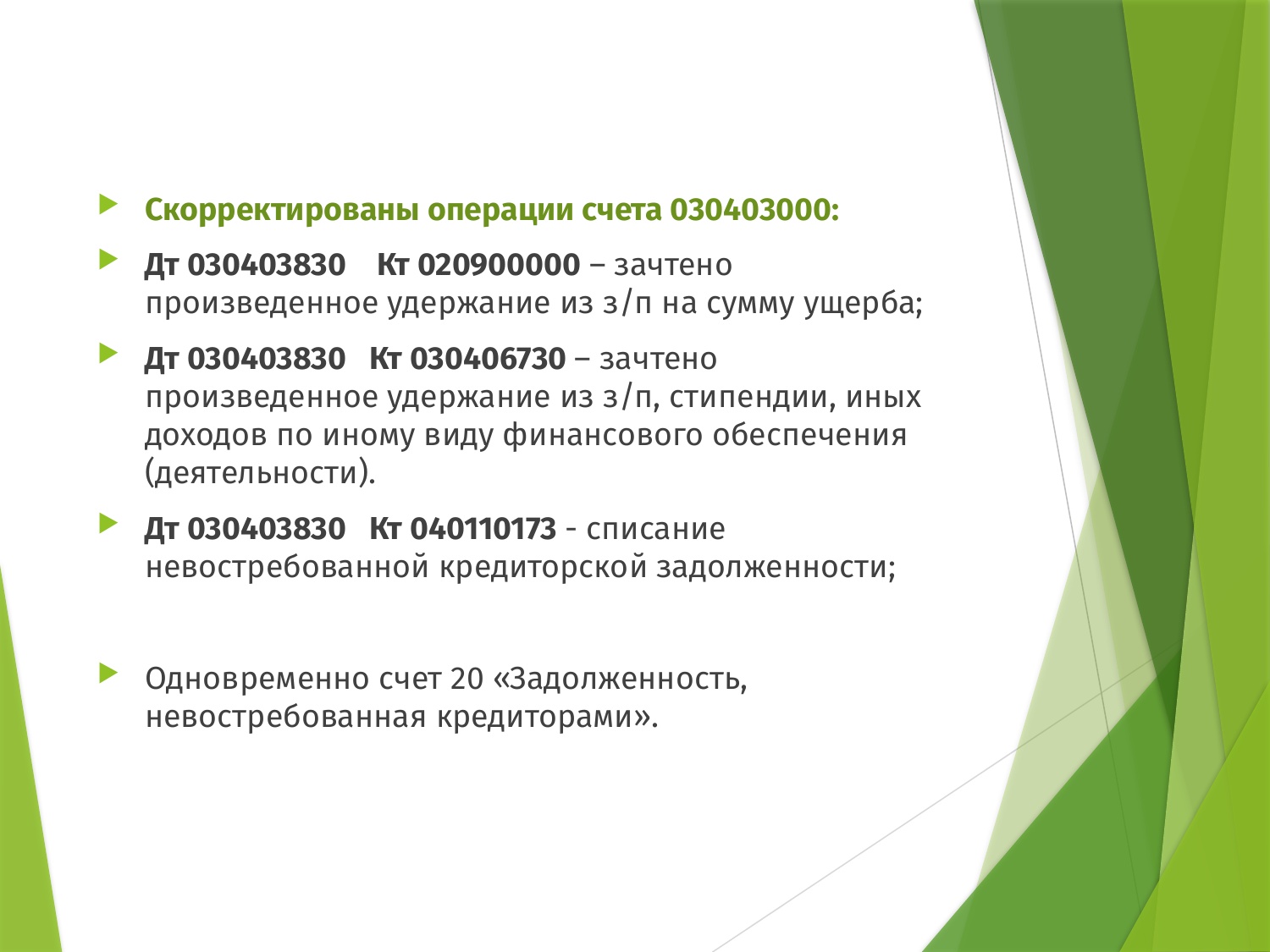

#

Скорректированы операции счета 030403000:
Дт 030403830    Кт 020900000 – зачтено произведенное удержание из з/п на сумму ущерба;
Дт 030403830   Кт 030406730 – зачтено произведенное удержание из з/п, стипендии, иных доходов по иному виду финансового обеспечения (деятельности).
Дт 030403830   Кт 040110173 - списание невостребованной кредиторской задолженности;

Одновременно счет 20 «Задолженность, невостребованная кредиторами».